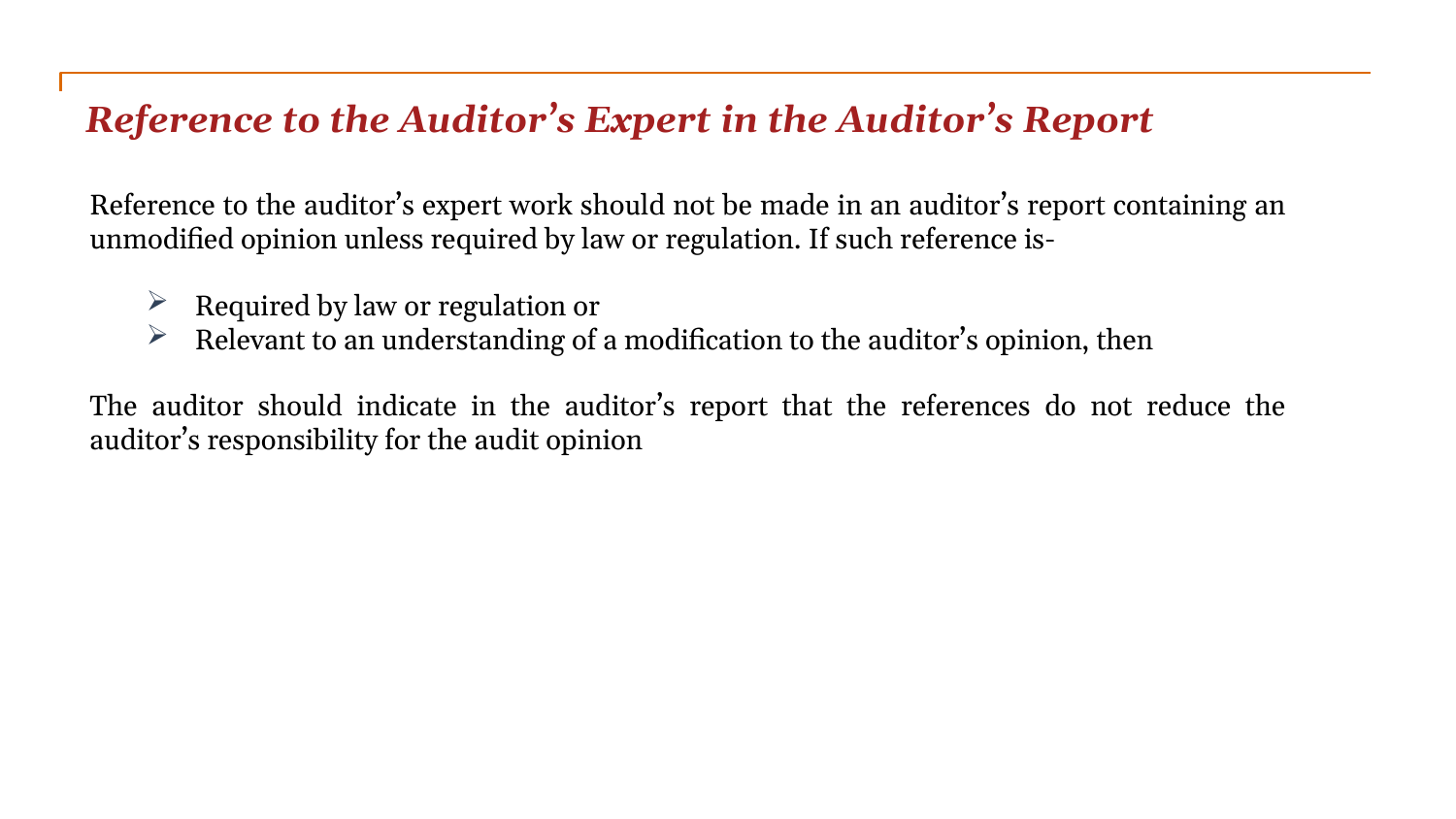

Reference to the Auditor’s Expert in the Auditor’s Report
Reference to the auditor’s expert work should not be made in an auditor’s report containing an unmodified opinion unless required by law or regulation. If such reference is-
Required by law or regulation or
Relevant to an understanding of a modification to the auditor’s opinion, then
The auditor should indicate in the auditor’s report that the references do not reduce the auditor’s responsibility for the audit opinion